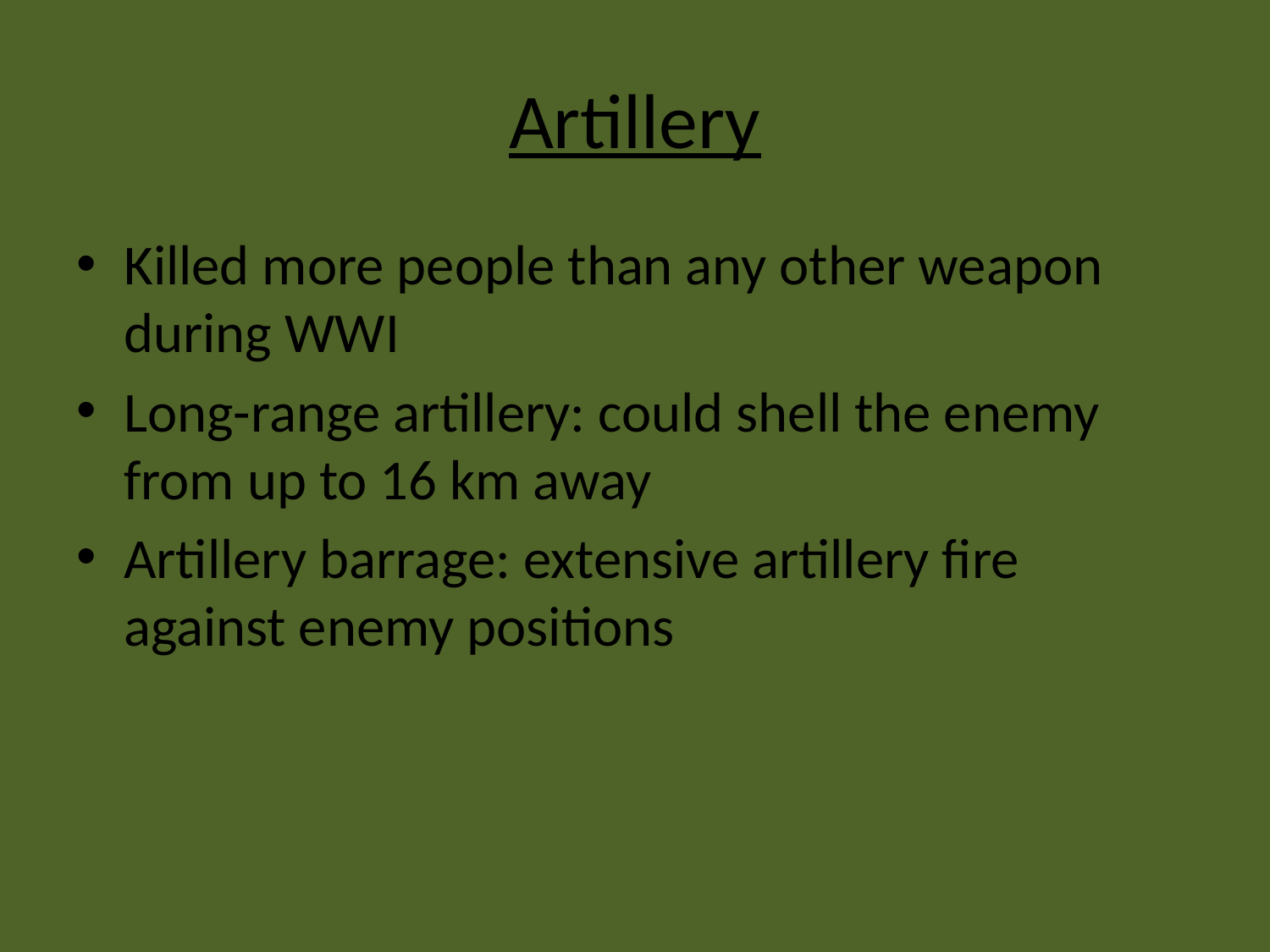

# Artillery
Killed more people than any other weapon during WWI
Long-range artillery: could shell the enemy from up to 16 km away
Artillery barrage: extensive artillery fire against enemy positions